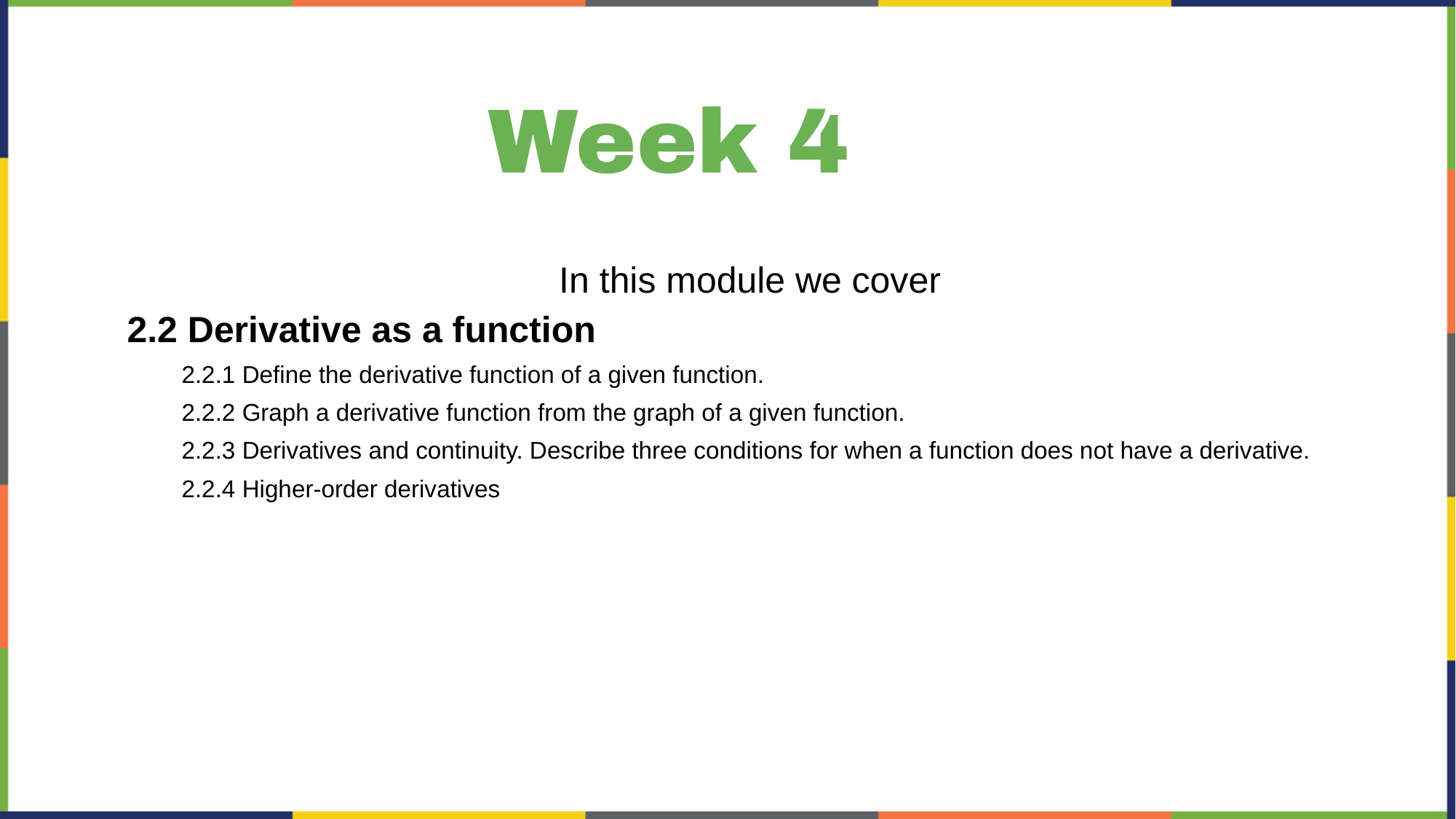

# Week 4
In this module we cover
2.2 Derivative as a function
2.2.1 Define the derivative function of a given function.
2.2.2 Graph a derivative function from the graph of a given function.
2.2.3 Derivatives and continuity. Describe three conditions for when a function does not have a derivative.
2.2.4 Higher-order derivatives